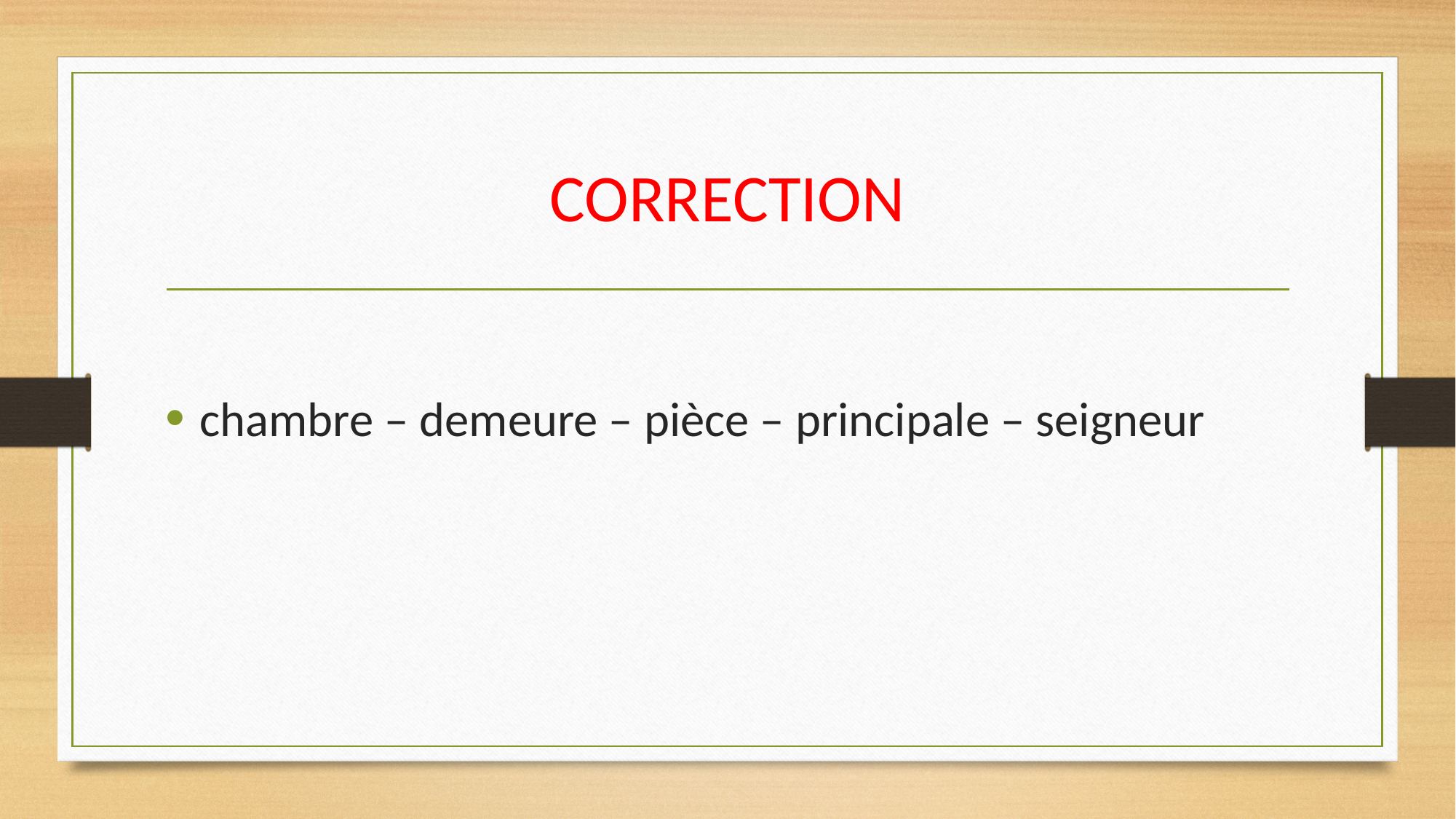

# CORRECTION

chambre – demeure – pièce – principale – seigneur